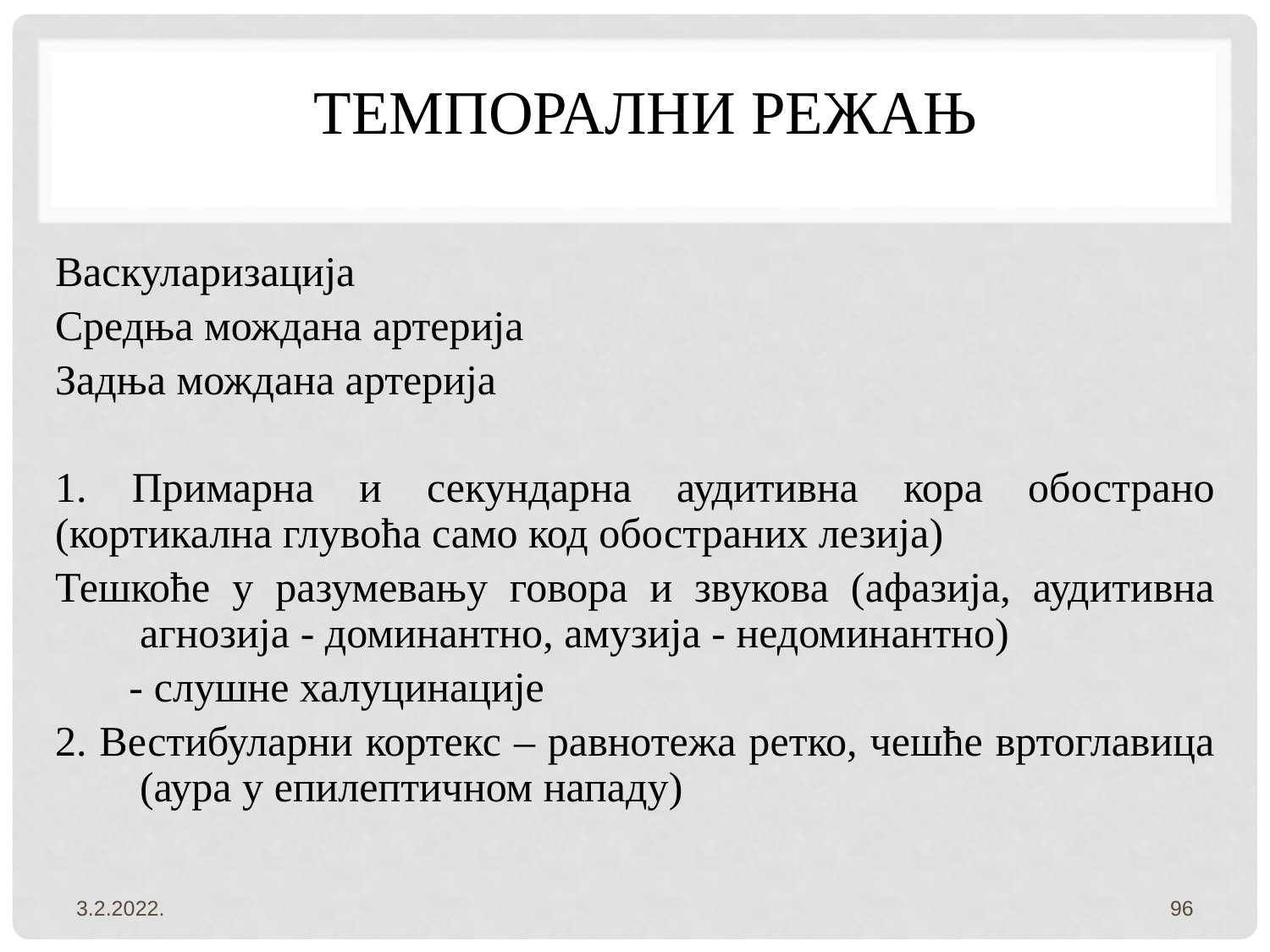

# Темпорални режањ
Васкуларизација
Средња мождана артерија
Задња мождана артерија

1. Примарна и секундарна аудитивна кора обострано (кортикална глувоћа само код обостраних лезија)
Тешкоће у разумевању говора и звукова (афазија, аудитивна агнозија - доминантно, амузија - недоминантно)
       - слушне халуцинације
2. Вестибуларни кортекс – равнотежа ретко, чешће вртоглавица (аура у епилептичном нападу)
3.2.2022.
96